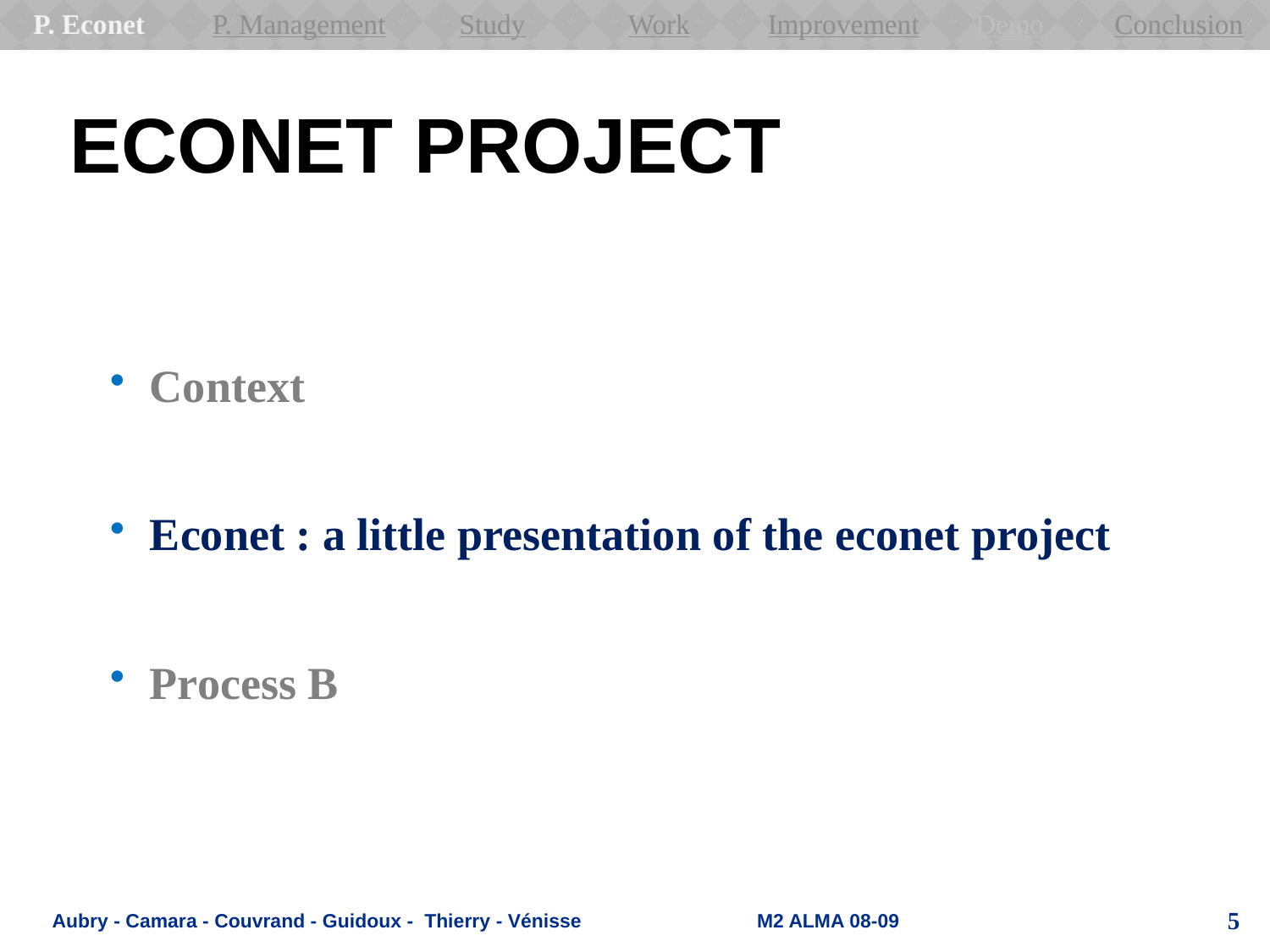

P. Econet
P. Management
Study
Work
Improvement
Conclusion
Demo
# Econet project
Context
Econet : a little presentation of the econet project
Process B
Aubry - Camara - Couvrand - Guidoux -  Thierry - Vénisse                                M2 ALMA 08-09
5